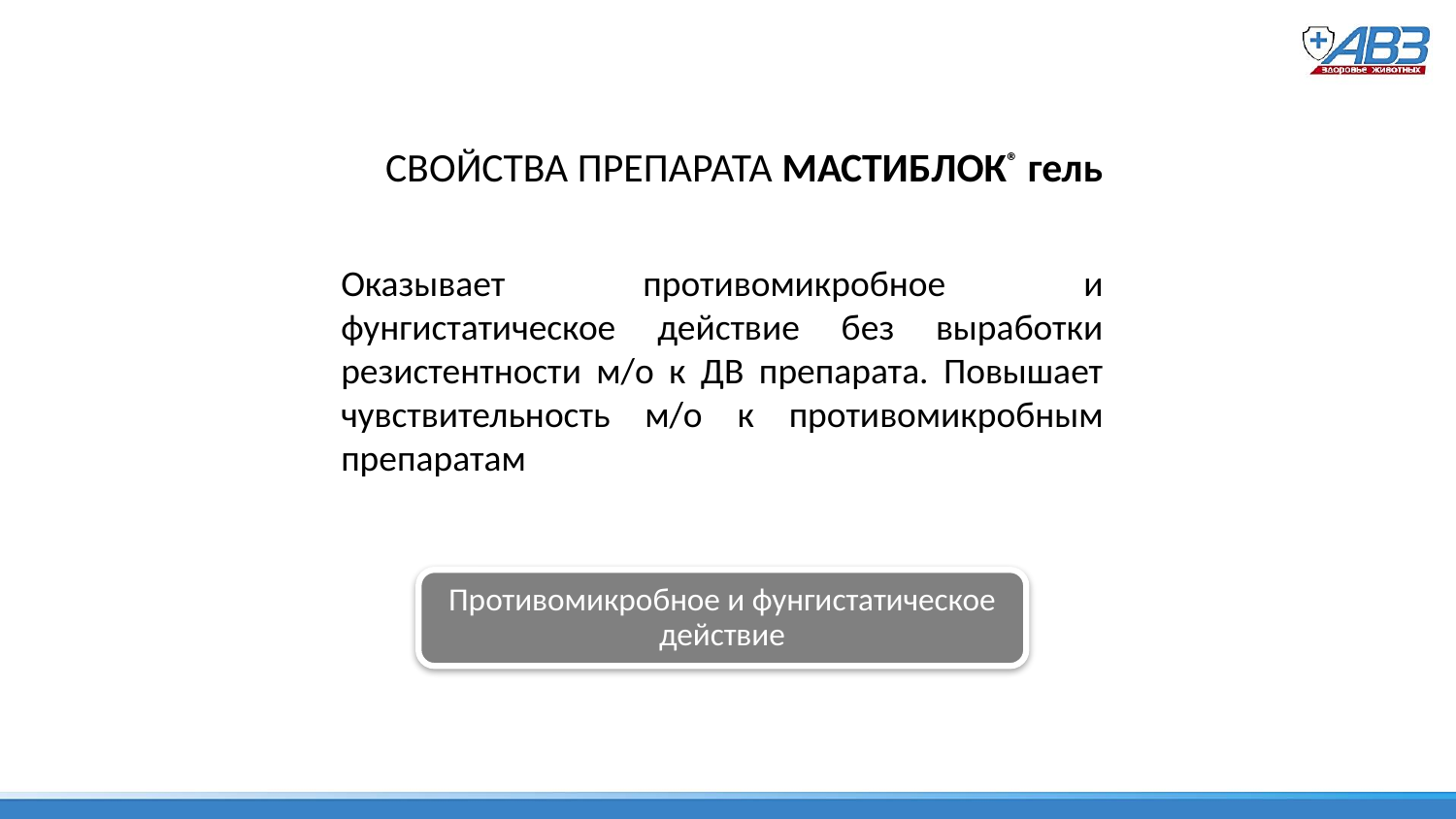

СВОЙСТВА ПРЕПАРАТА МАСТИБЛОК® гель
Оказывает противомикробное и фунгистатическое действие без выработки резистентности м/о к ДВ препарата. Повышает чувствительность м/о к противомикробным препаратам

Противомикробное и фунгистатическое действие